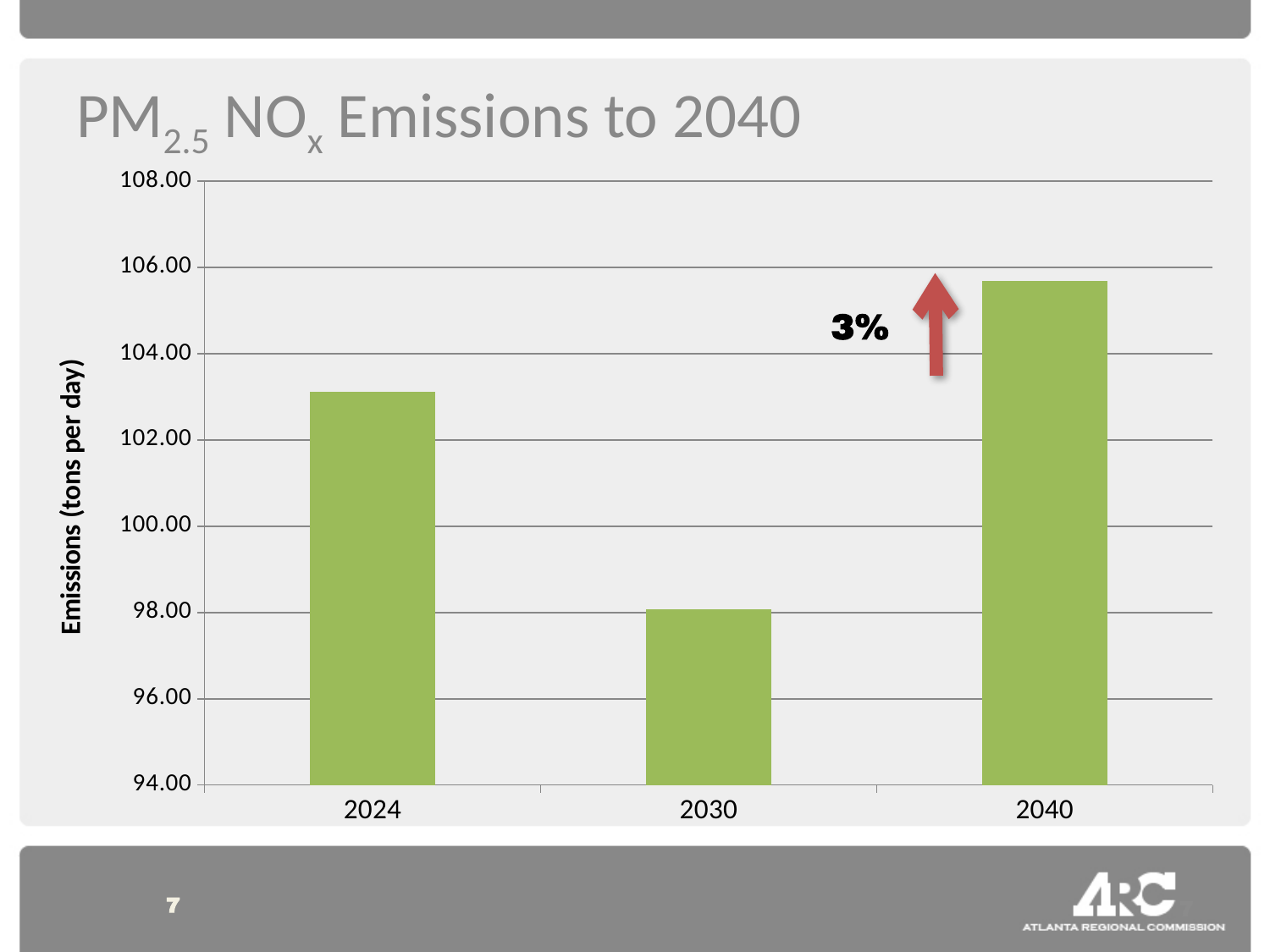

# PM2.5 NOx Emissions to 2040

### Chart

| Category | Nox Sum |
|---|---|
| 2024 | 103.10919528575667 |
| 2030 | 98.07350904689426 |
| 2040 | 105.67993523845831 |
3%
7
7